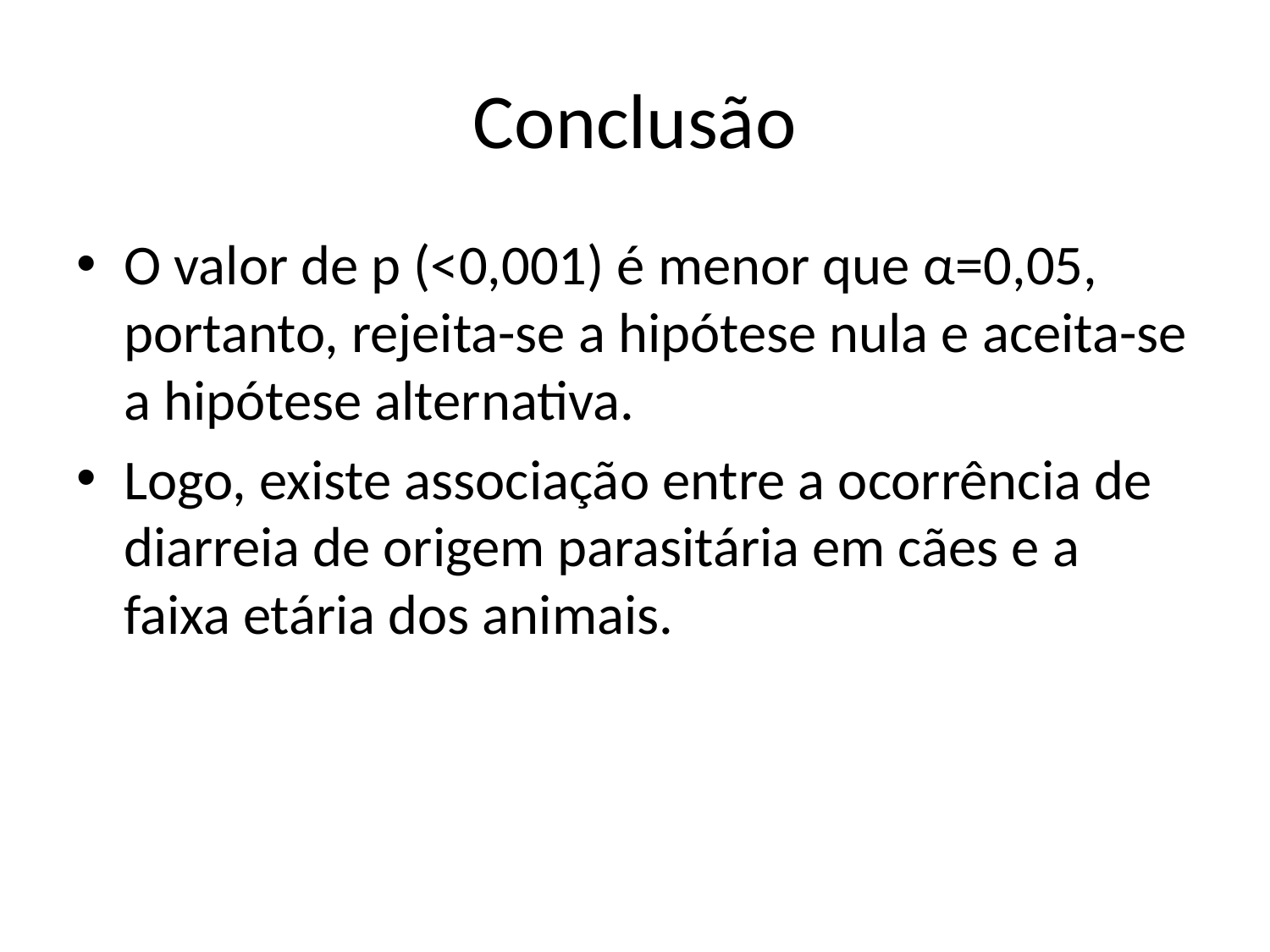

# Conclusão
O valor de p (<0,001) é menor que α=0,05, portanto, rejeita-se a hipótese nula e aceita-se a hipótese alternativa.
Logo, existe associação entre a ocorrência de diarreia de origem parasitária em cães e a faixa etária dos animais.